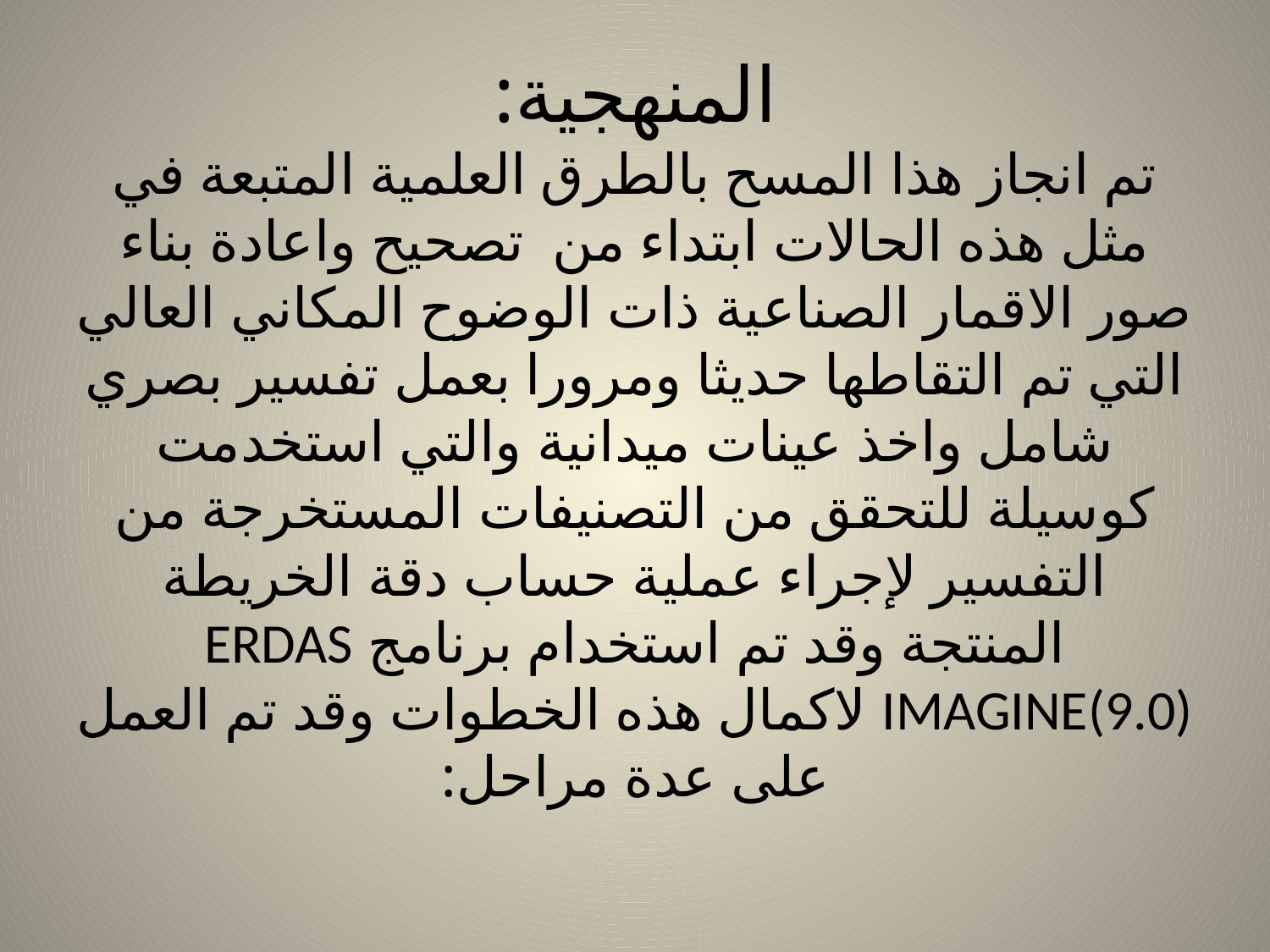

# المنهجية: تم انجاز هذا المسح بالطرق العلمية المتبعة في مثل هذه الحالات ابتداء من  تصحيح واعادة بناء صور الاقمار الصناعية ذات الوضوح المكاني العالي التي تم التقاطها حديثا ومرورا بعمل تفسير بصري شامل واخذ عينات ميدانية والتي استخدمت كوسيلة للتحقق من التصنيفات المستخرجة من التفسير لإجراء عملية حساب دقة الخريطة المنتجة وقد تم استخدام برنامج ERDAS IMAGINE(9.0) لاكمال هذه الخطوات وقد تم العمل على عدة مراحل: